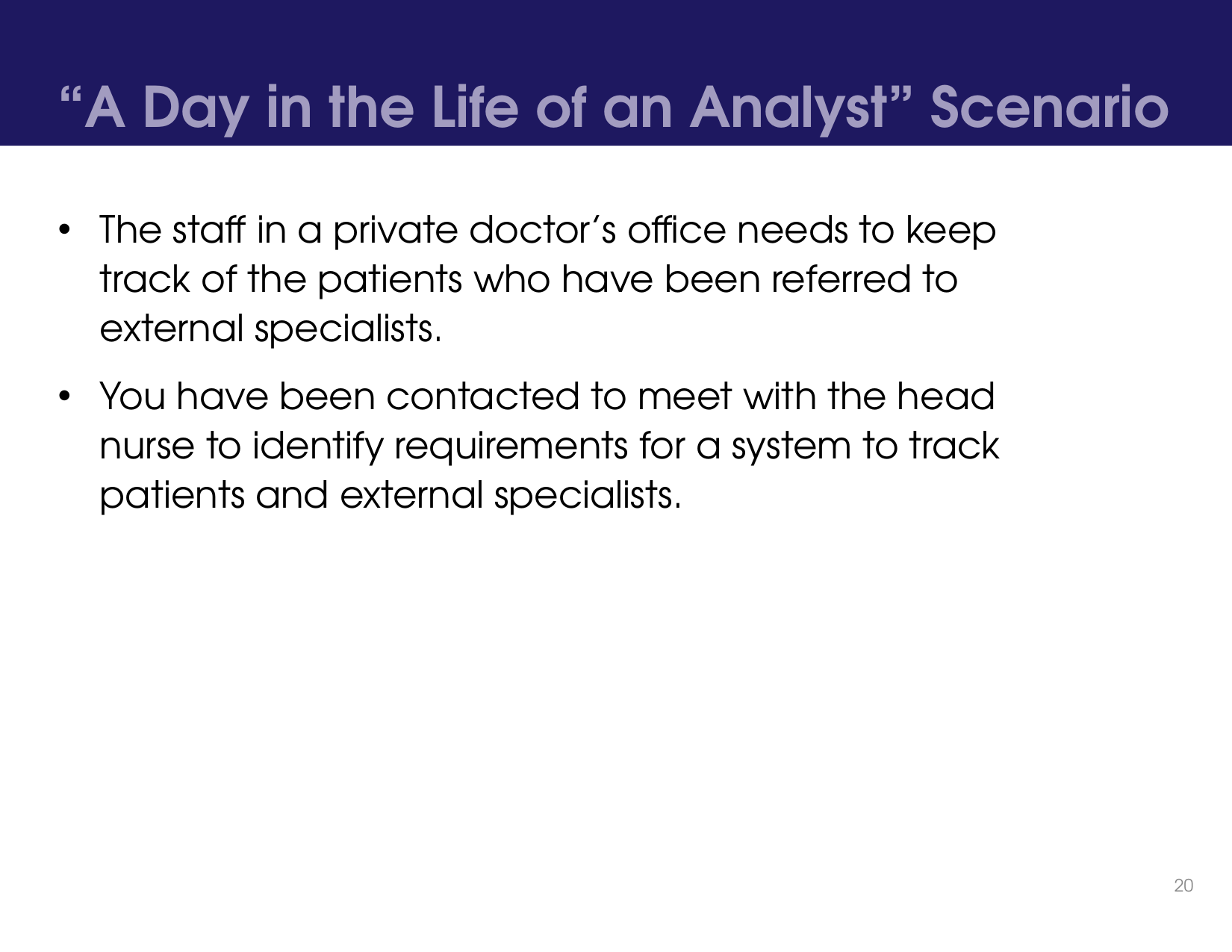

# “A Day in the Life of an Analyst” Scenario
The staff in a private doctor’s office needs to keep track of the patients who have been referred to external specialists.
You have been contacted to meet with the head nurse to identify requirements for a system to track patients and external specialists.

20